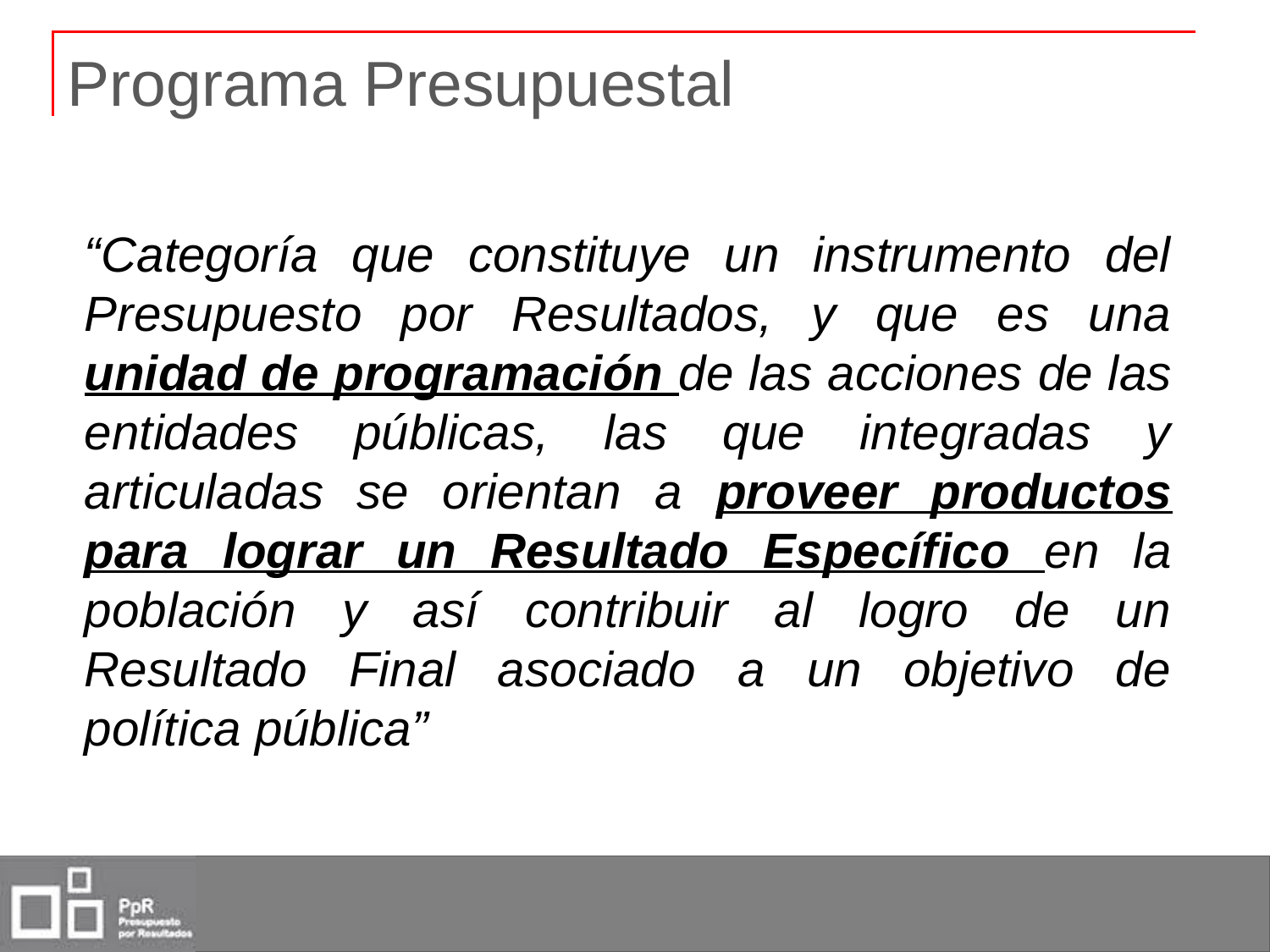

Programa Presupuestal
“Categoría que constituye un instrumento del Presupuesto por Resultados, y que es una unidad de programación de las acciones de las entidades públicas, las que integradas y articuladas se orientan a proveer productos para lograr un Resultado Específico en la población y así contribuir al logro de un Resultado Final asociado a un objetivo de política pública”